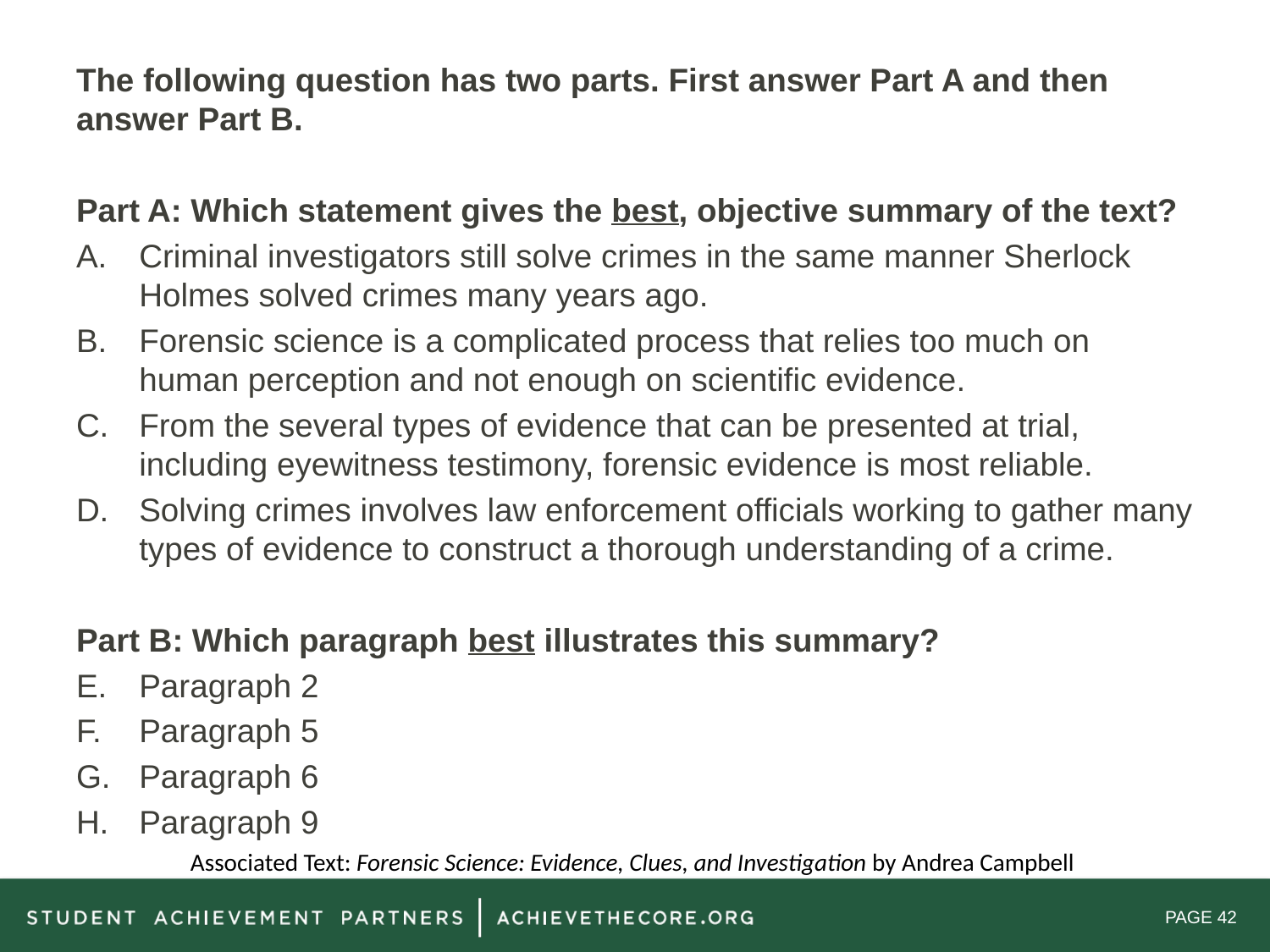

The following question has two parts. First answer Part A and then answer Part B.

Part A: Which statement gives the best, objective summary of the text?
Criminal investigators still solve crimes in the same manner Sherlock Holmes solved crimes many years ago.
Forensic science is a complicated process that relies too much on human perception and not enough on scientific evidence.
From the several types of evidence that can be presented at trial, including eyewitness testimony, forensic evidence is most reliable.
Solving crimes involves law enforcement officials working to gather many types of evidence to construct a thorough understanding of a crime.

Part B: Which paragraph best illustrates this summary?
Paragraph 2
Paragraph 5
Paragraph 6
Paragraph 9
Associated Text: Forensic Science: Evidence, Clues, and Investigation by Andrea Campbell